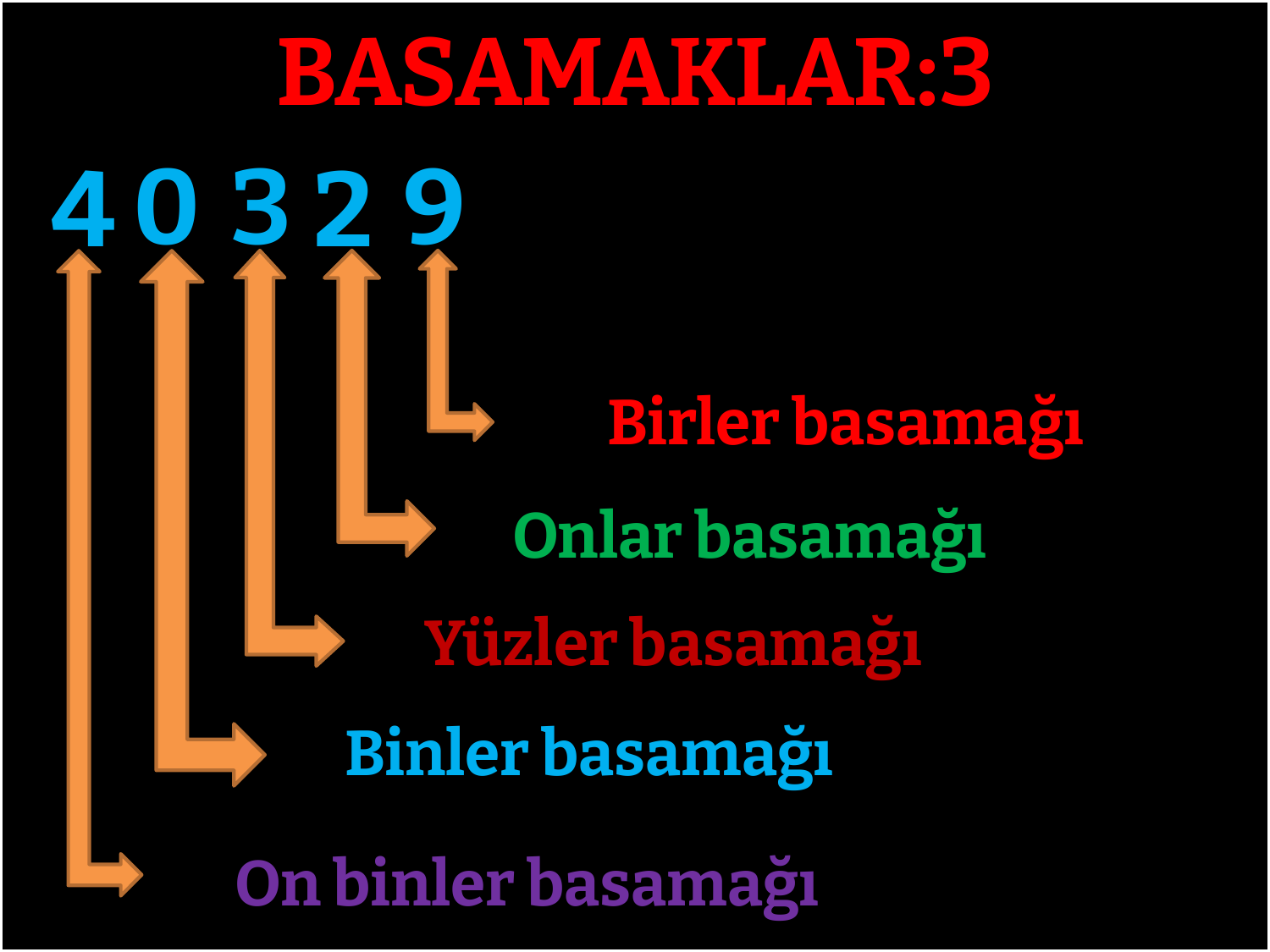

BASAMAKLAR:3
9
0
3
4
2
#

Birler basamağı

Onlar basamağı

Yüzler basamağı
Binler basamağı
On binler basamağı